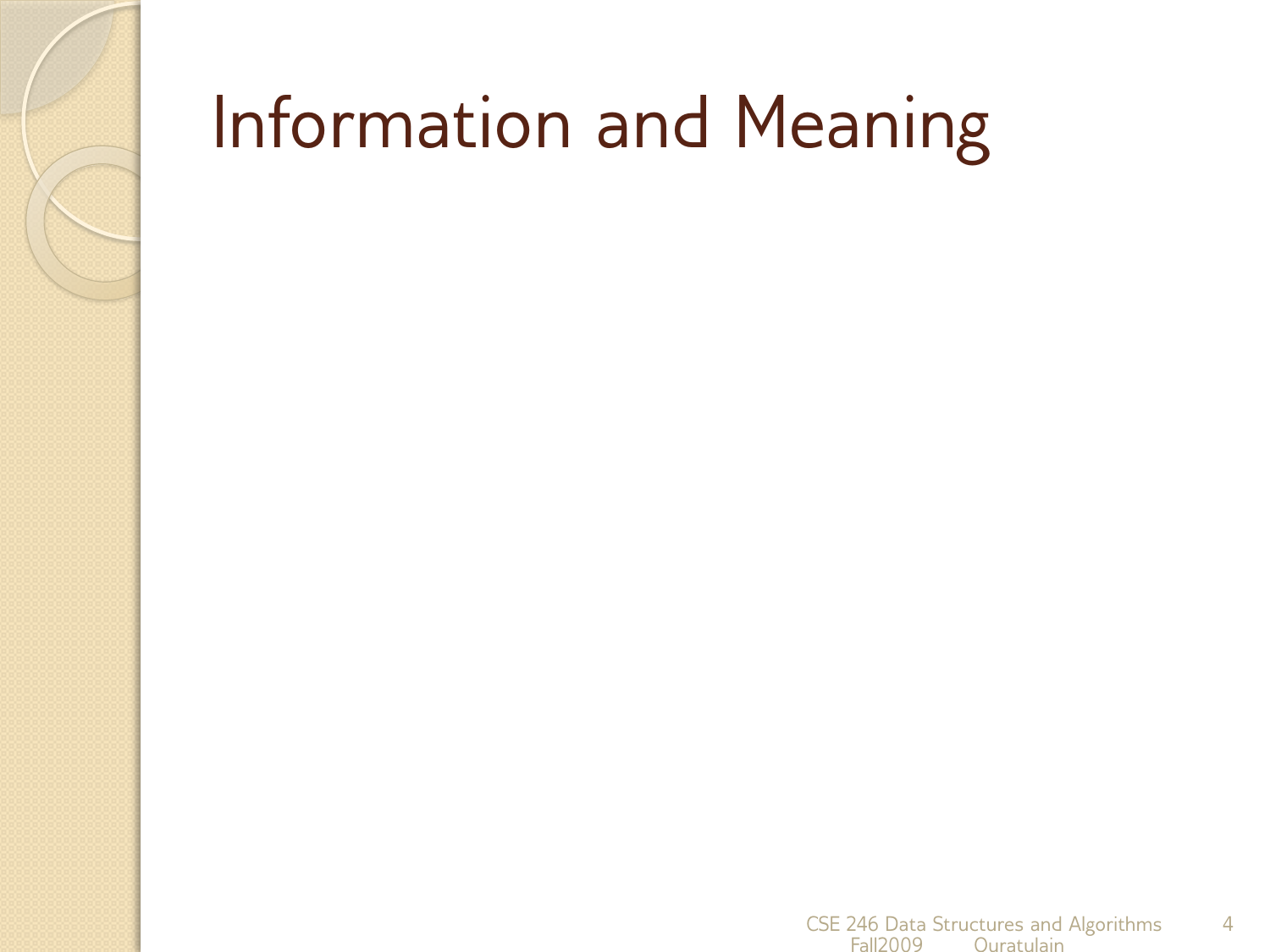

# Information and Meaning

CSE 246 Data Structures and Algorithms          Fall2009        Quratulain
4